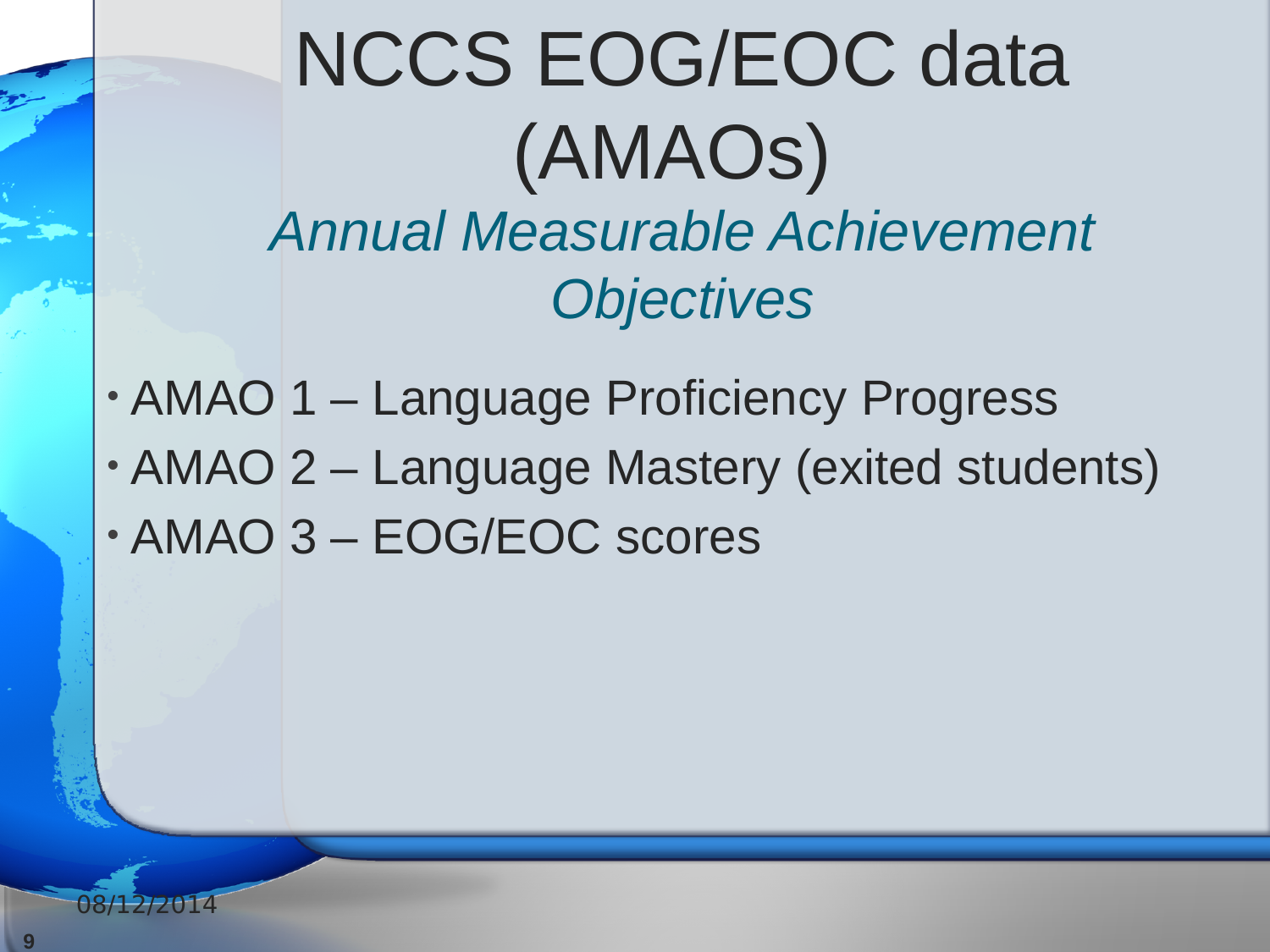

# NCCS EOG/EOC data (AMAOs) Annual Measurable Achievement Objectives
AMAO 1 – Language Proficiency Progress
AMAO 2 – Language Mastery (exited students)
AMAO 3 – EOG/EOC scores
08/12/2014
9